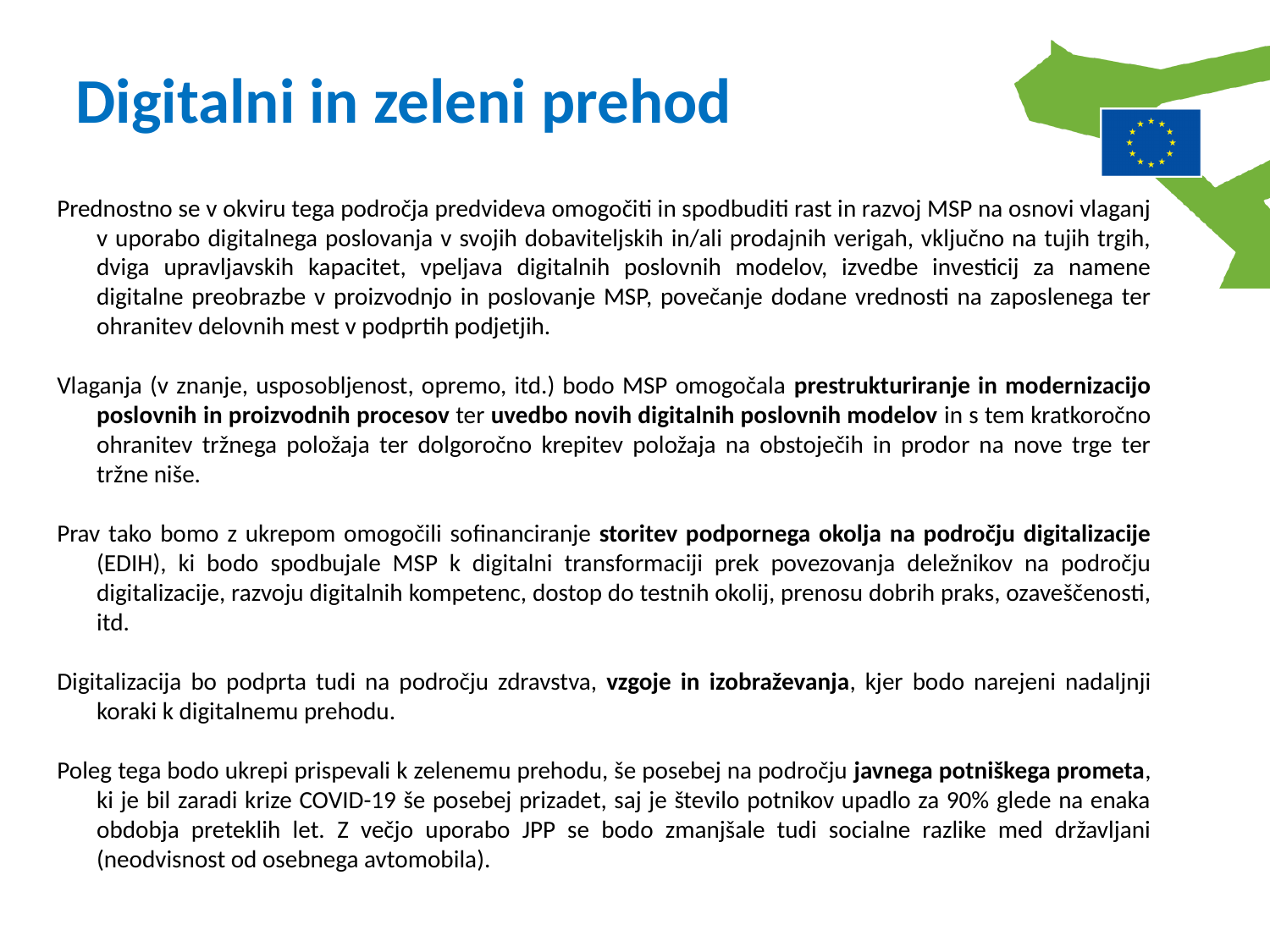

Digitalni in zeleni prehod

Prednostno se v okviru tega področja predvideva omogočiti in spodbuditi rast in razvoj MSP na osnovi vlaganj v uporabo digitalnega poslovanja v svojih dobaviteljskih in/ali prodajnih verigah, vključno na tujih trgih, dviga upravljavskih kapacitet, vpeljava digitalnih poslovnih modelov, izvedbe investicij za namene digitalne preobrazbe v proizvodnjo in poslovanje MSP, povečanje dodane vrednosti na zaposlenega ter ohranitev delovnih mest v podprtih podjetjih.

Vlaganja (v znanje, usposobljenost, opremo, itd.) bodo MSP omogočala prestrukturiranje in modernizacijo poslovnih in proizvodnih procesov ter uvedbo novih digitalnih poslovnih modelov in s tem kratkoročno ohranitev tržnega položaja ter dolgoročno krepitev položaja na obstoječih in prodor na nove trge ter tržne niše.

Prav tako bomo z ukrepom omogočili sofinanciranje storitev podpornega okolja na področju digitalizacije (EDIH), ki bodo spodbujale MSP k digitalni transformaciji prek povezovanja deležnikov na področju digitalizacije, razvoju digitalnih kompetenc, dostop do testnih okolij, prenosu dobrih praks, ozaveščenosti, itd.

Digitalizacija bo podprta tudi na področju zdravstva, vzgoje in izobraževanja, kjer bodo narejeni nadaljnji koraki k digitalnemu prehodu.

Poleg tega bodo ukrepi prispevali k zelenemu prehodu, še posebej na področju javnega potniškega prometa, ki je bil zaradi krize COVID-19 še posebej prizadet, saj je število potnikov upadlo za 90% glede na enaka obdobja preteklih let. Z večjo uporabo JPP se bodo zmanjšale tudi socialne razlike med državljani (neodvisnost od osebnega avtomobila).